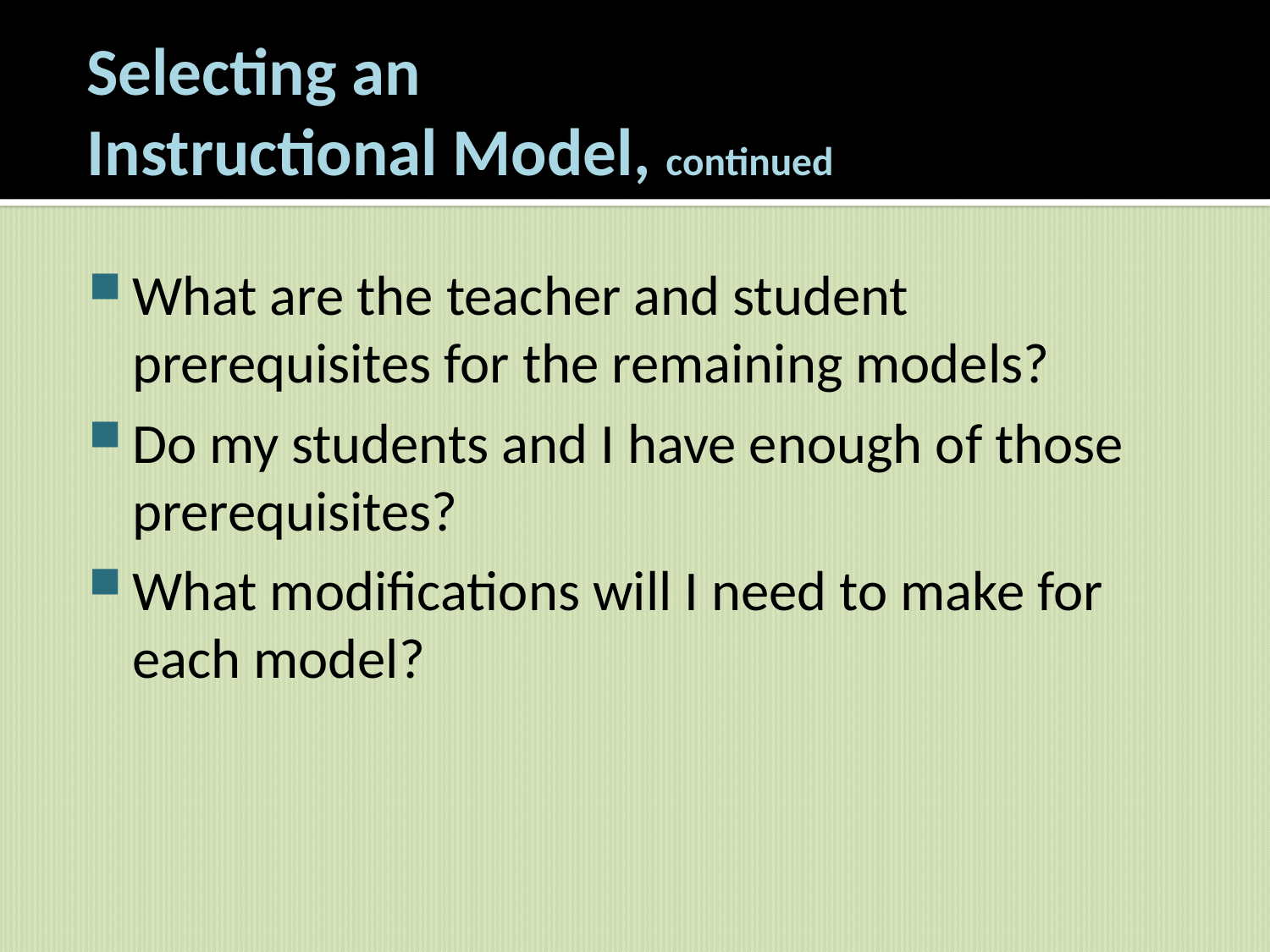

# Selecting an Instructional Model, continued
What are the teacher and student prerequisites for the remaining models?
Do my students and I have enough of those prerequisites?
What modifications will I need to make for each model?